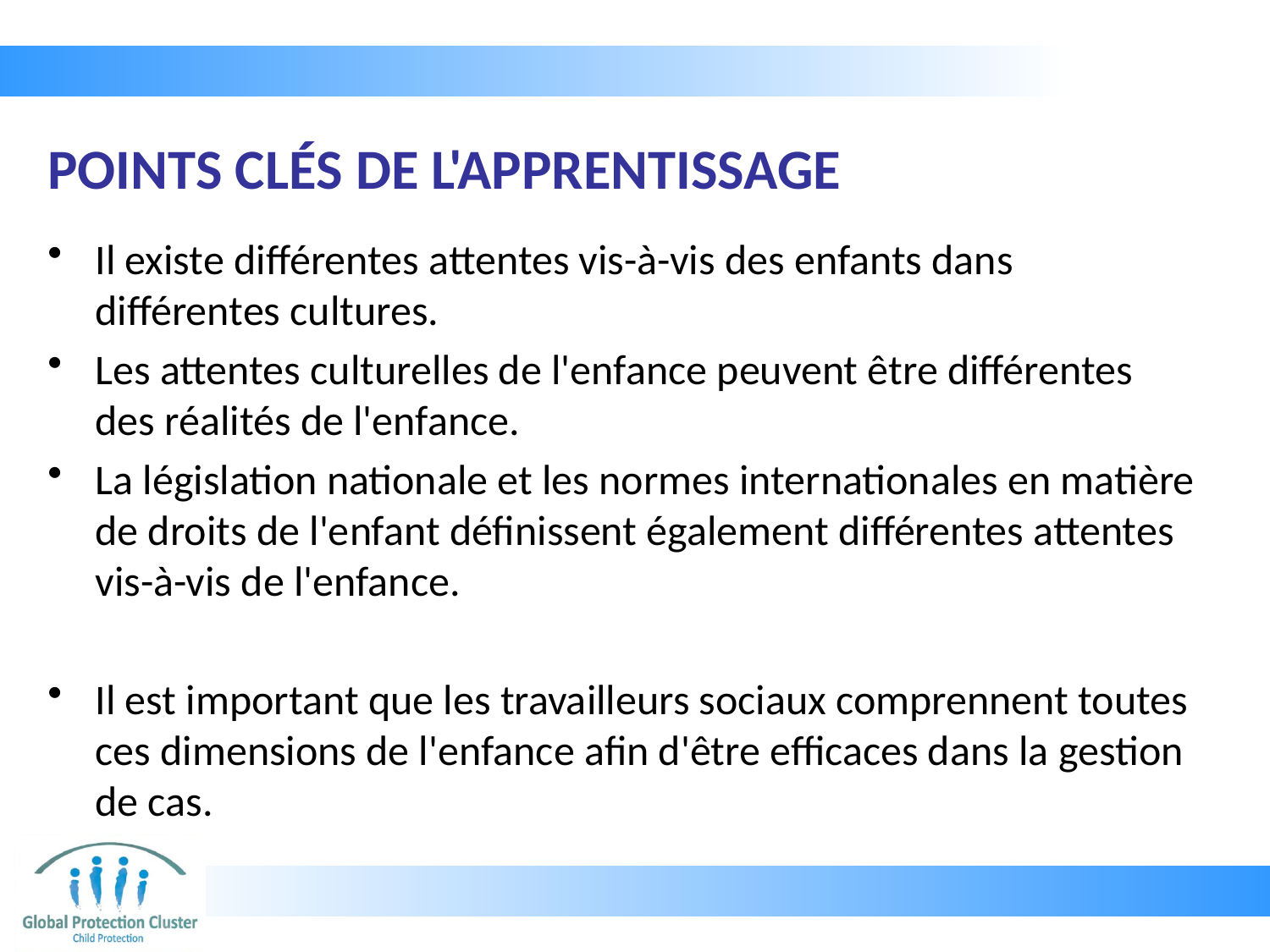

# POINTS CLÉS DE L'APPRENTISSAGE
Il existe différentes attentes vis-à-vis des enfants dans différentes cultures.
Les attentes culturelles de l'enfance peuvent être différentes des réalités de l'enfance.
La législation nationale et les normes internationales en matière de droits de l'enfant définissent également différentes attentes vis-à-vis de l'enfance.

Il est important que les travailleurs sociaux comprennent toutes ces dimensions de l'enfance afin d'être efficaces dans la gestion de cas.